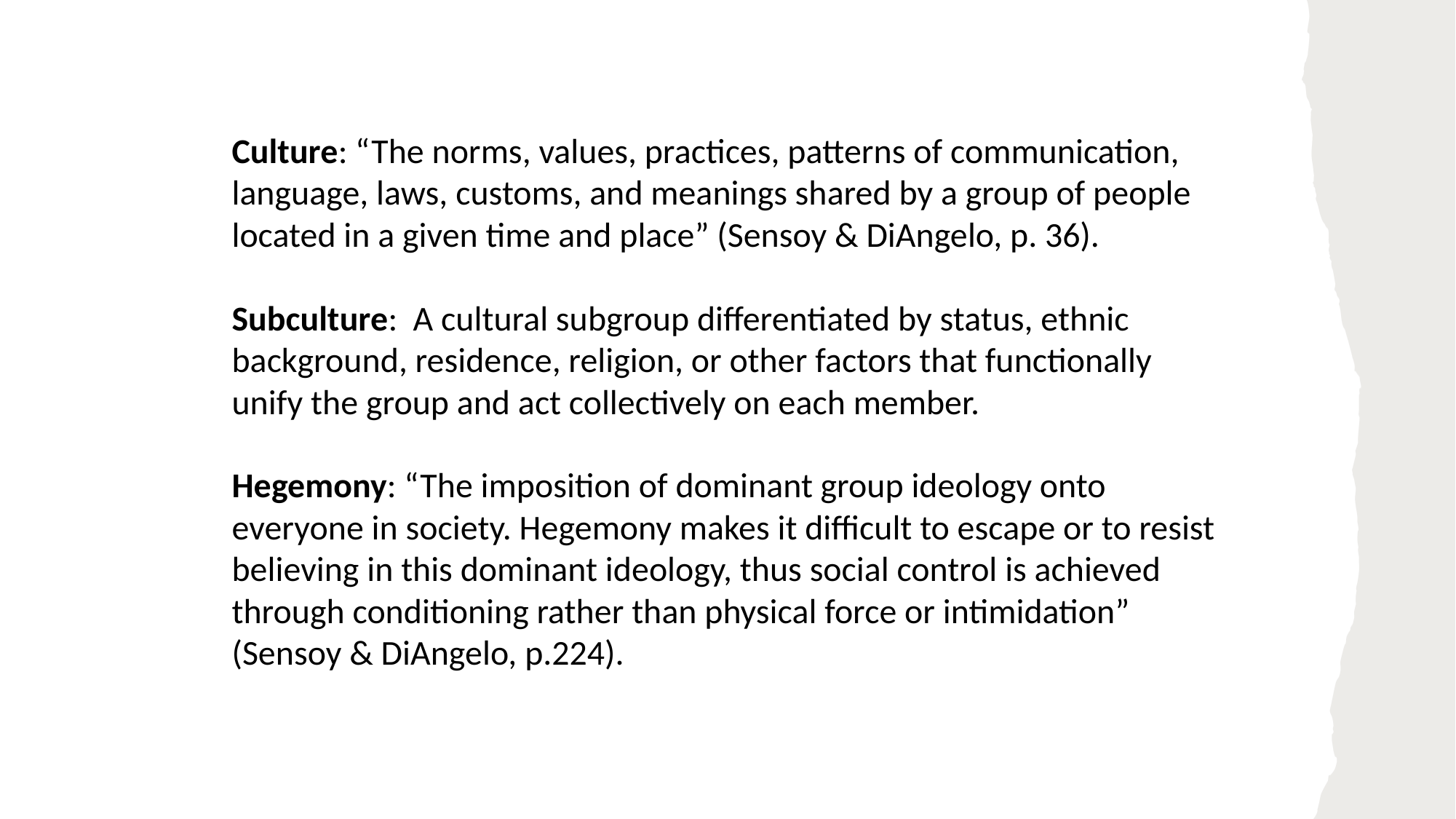

Culture: “The norms, values, practices, patterns of communication, language, laws, customs, and meanings shared by a group of people located in a given time and place” (Sensoy & DiAngelo, p. 36).

Subculture:  A cultural subgroup differentiated by status, ethnic background, residence, religion, or other factors that functionally unify the group and act collectively on each member.

Hegemony: “The imposition of dominant group ideology onto everyone in society. Hegemony makes it difficult to escape or to resist believing in this dominant ideology, thus social control is achieved through conditioning rather than physical force or intimidation” (Sensoy & DiAngelo, p.224).